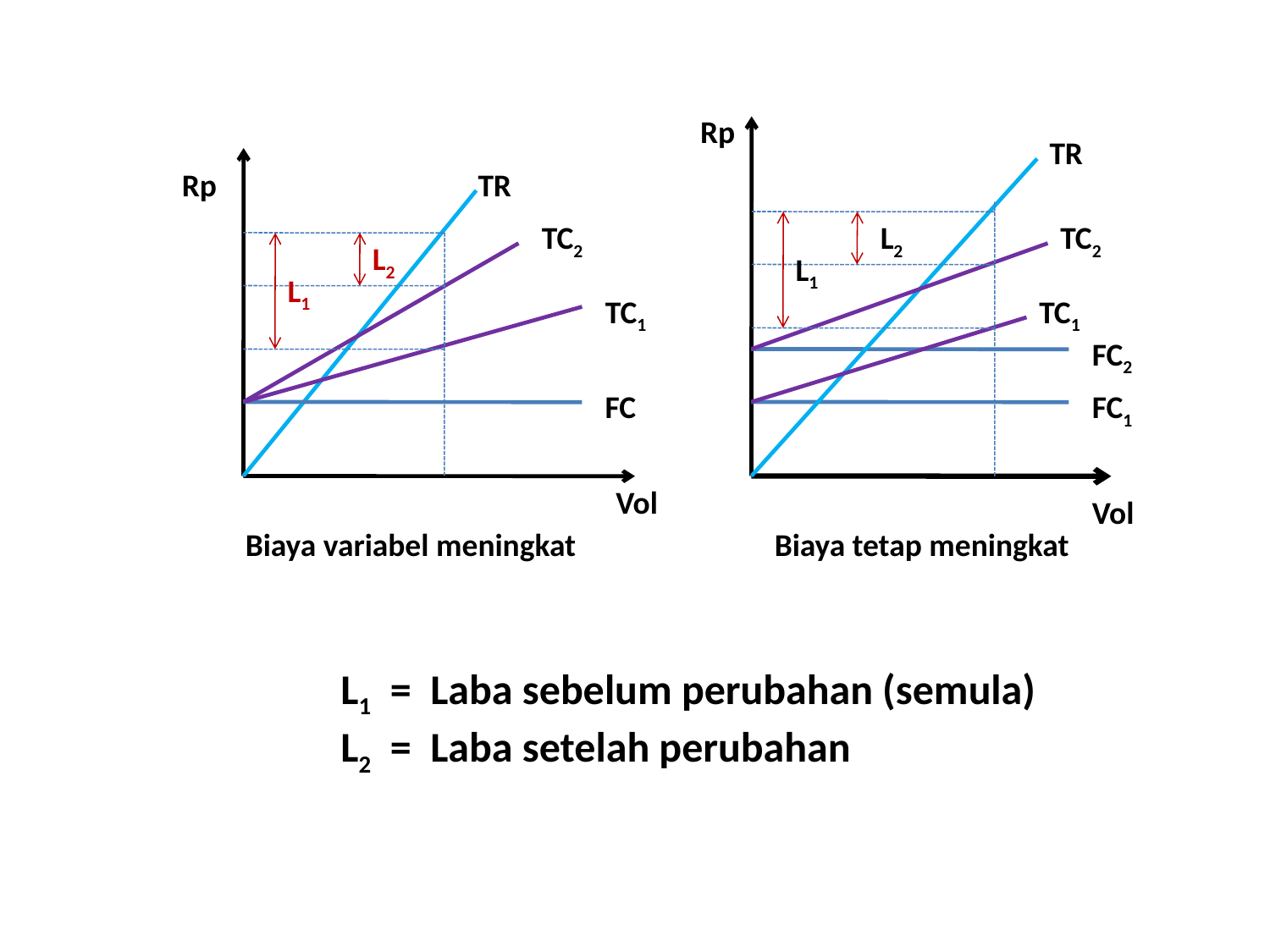

Rp
TR
Rp
TR
TC2
L2
TC2
L2
L1
L1
TC1
TC1
FC2
FC
FC1
Vol
Vol
Biaya variabel meningkat
Biaya tetap meningkat
L1  =  Laba sebelum perubahan (semula)
L2  =  Laba setelah perubahan